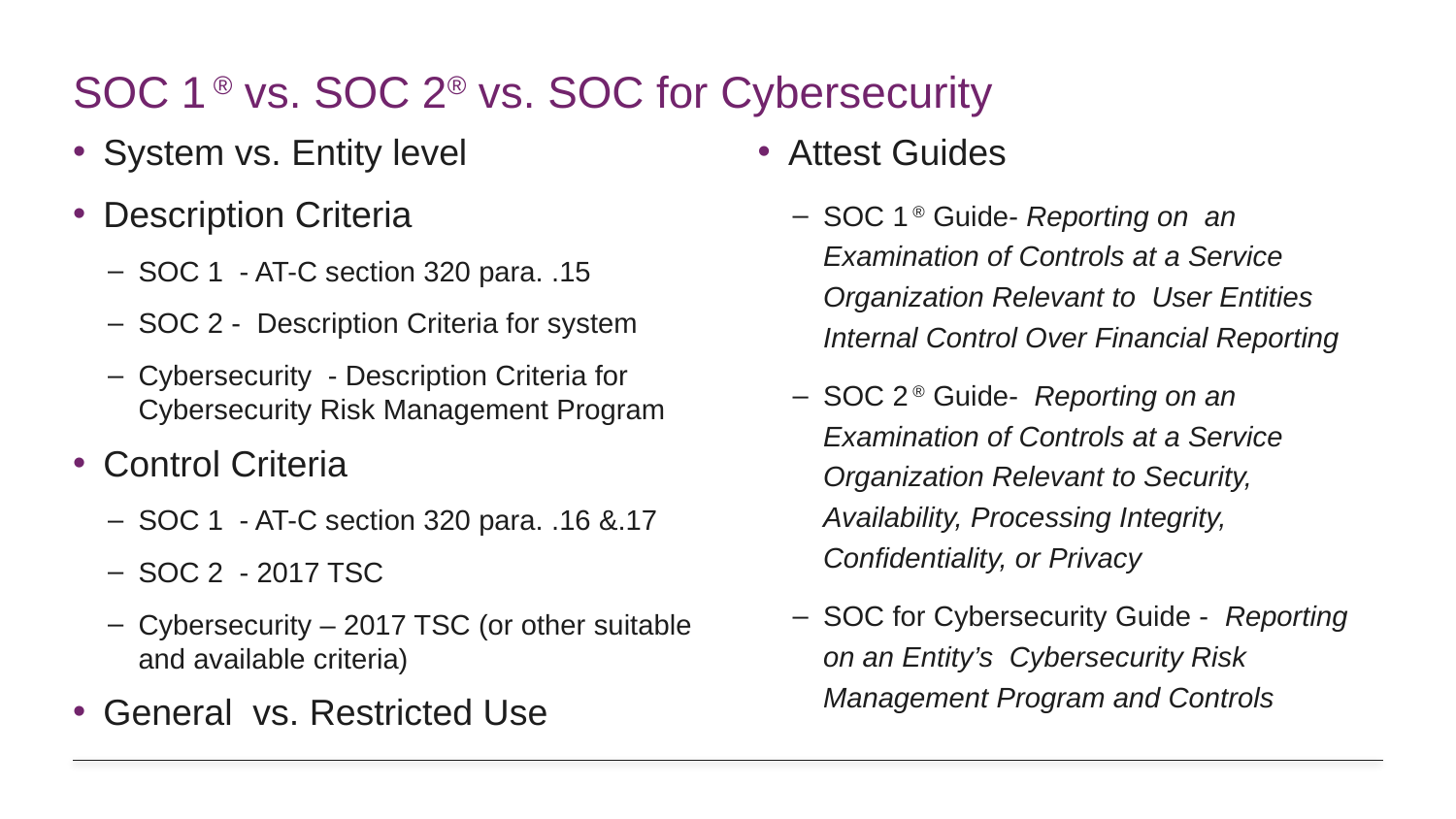

# SOC 1 ® vs. SOC 2® vs. SOC for Cybersecurity
System vs. Entity level
Description Criteria
SOC 1  - AT-C section 320 para. .15
SOC 2 -  Description Criteria for system
Cybersecurity  - Description Criteria for Cybersecurity Risk Management Program
Control Criteria
SOC 1  - AT-C section 320 para. .16 &.17
SOC 2  - 2017 TSC
Cybersecurity – 2017 TSC (or other suitable and available criteria)
General  vs. Restricted Use
Attest Guides
SOC 1 ® Guide- Reporting on  an Examination of Controls at a Service Organization Relevant to  User Entities Internal Control Over Financial Reporting
SOC 2 ® Guide-  Reporting on an Examination of Controls at a Service Organization Relevant to Security, Availability, Processing Integrity, Confidentiality, or Privacy
SOC for Cybersecurity Guide -  Reporting on an Entity’s  Cybersecurity Risk Management Program and Controls